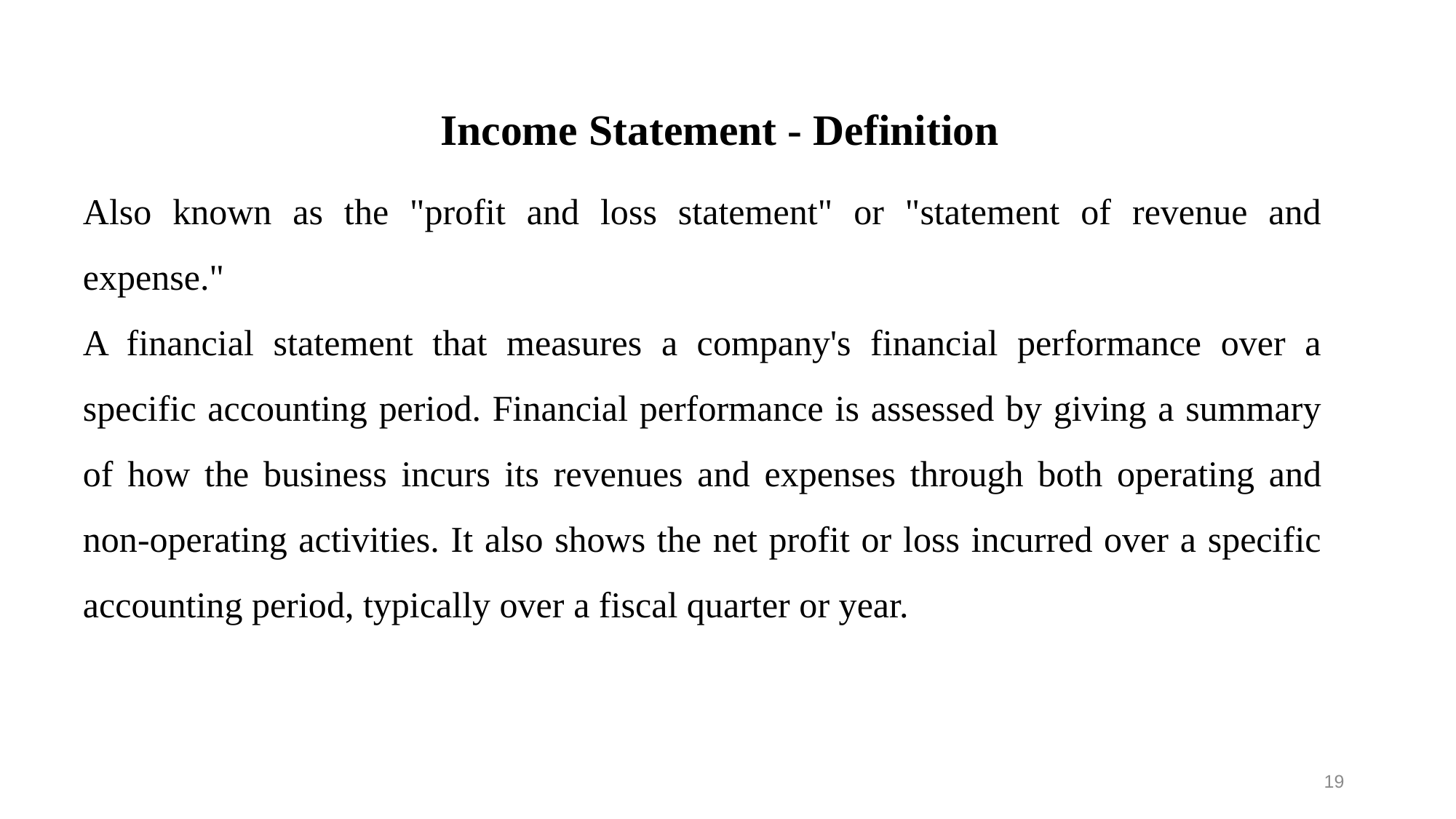

# Income Statement - Definition
Also known as the "profit and loss statement" or "statement of revenue and expense."
A financial statement that measures a company's financial performance over a specific accounting period. Financial performance is assessed by giving a summary of how the business incurs its revenues and expenses through both operating and non-operating activities. It also shows the net profit or loss incurred over a specific accounting period, typically over a fiscal quarter or year.

19